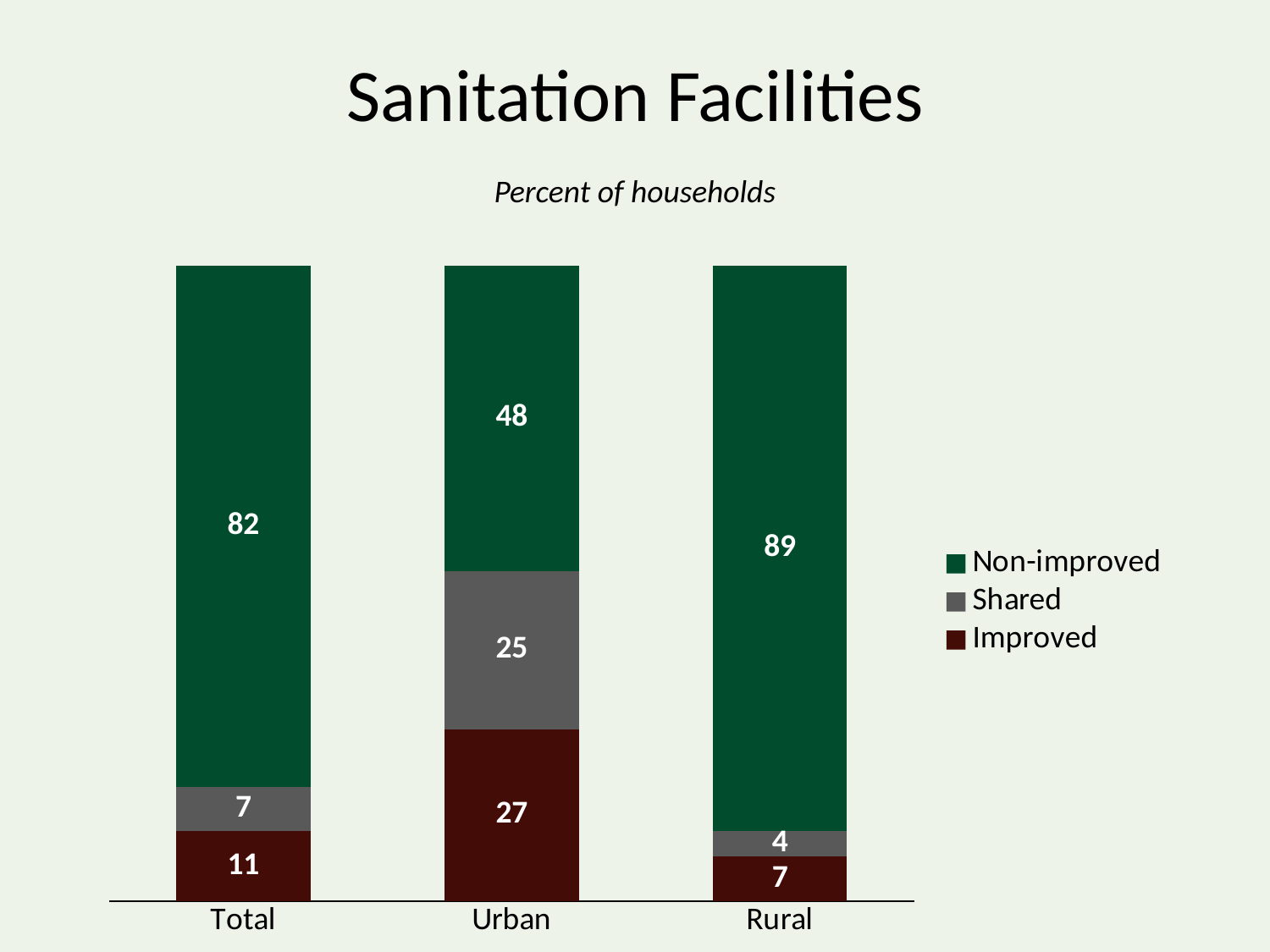

# Sanitation Facilities
Percent of households

### Chart

| Category | Improved | Shared | Non-improved |
|---|---|---|---|
| Total | 11.0 | 7.0 | 82.0 |
| Urban | 27.0 | 25.0 | 48.0 |
| Rural | 7.0 | 4.0 | 89.0 |